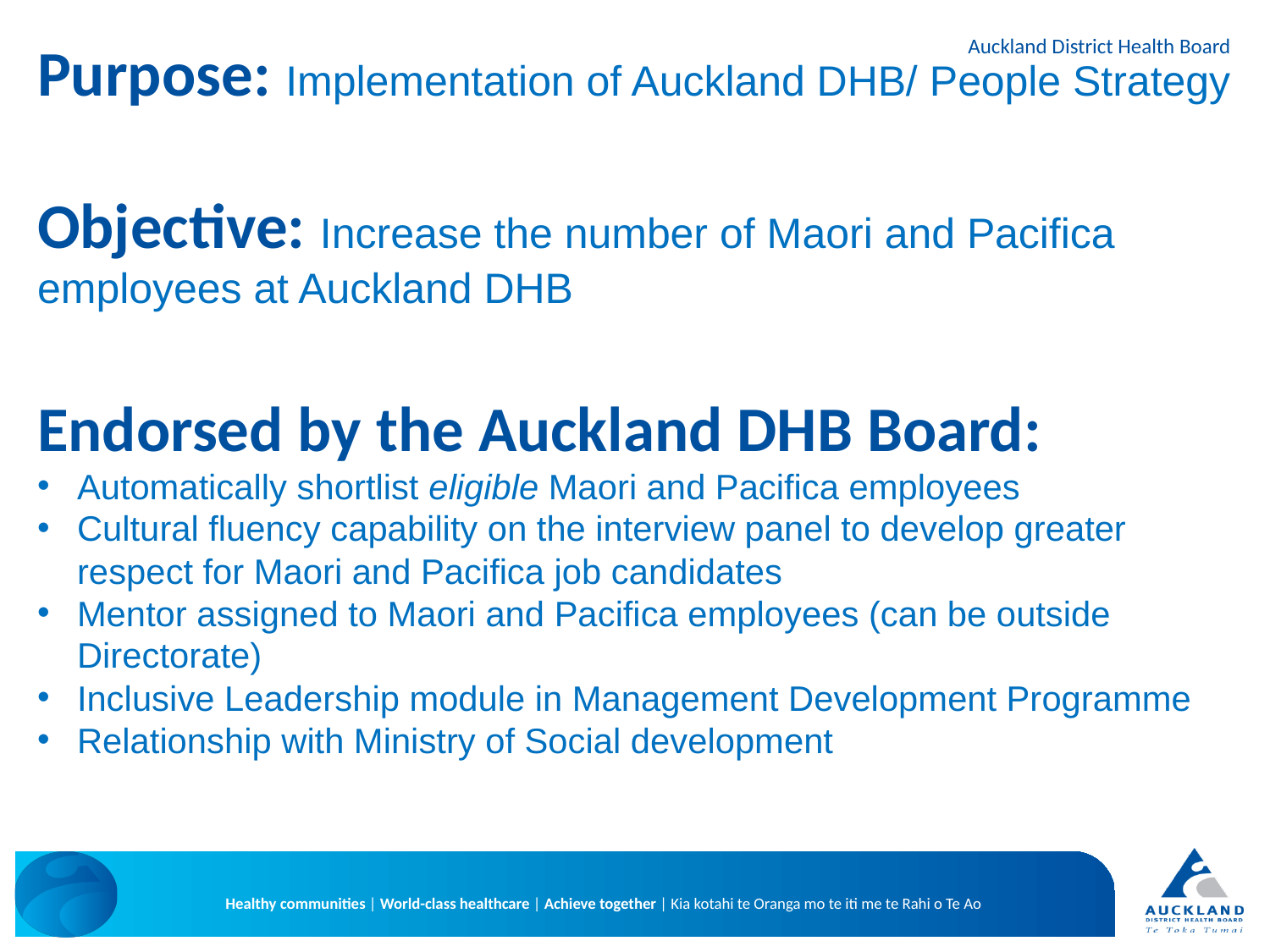

Purpose: Implementation of Auckland DHB/ People Strategy

Objective: Increase the number of Maori and Pacifica employees at Auckland DHB

Endorsed by the Auckland DHB Board:
Automatically shortlist eligible Maori and Pacifica employees
Cultural fluency capability on the interview panel to develop greater respect for Maori and Pacifica job candidates
Mentor assigned to Maori and Pacifica employees (can be outside Directorate)
Inclusive Leadership module in Management Development Programme
Relationship with Ministry of Social development